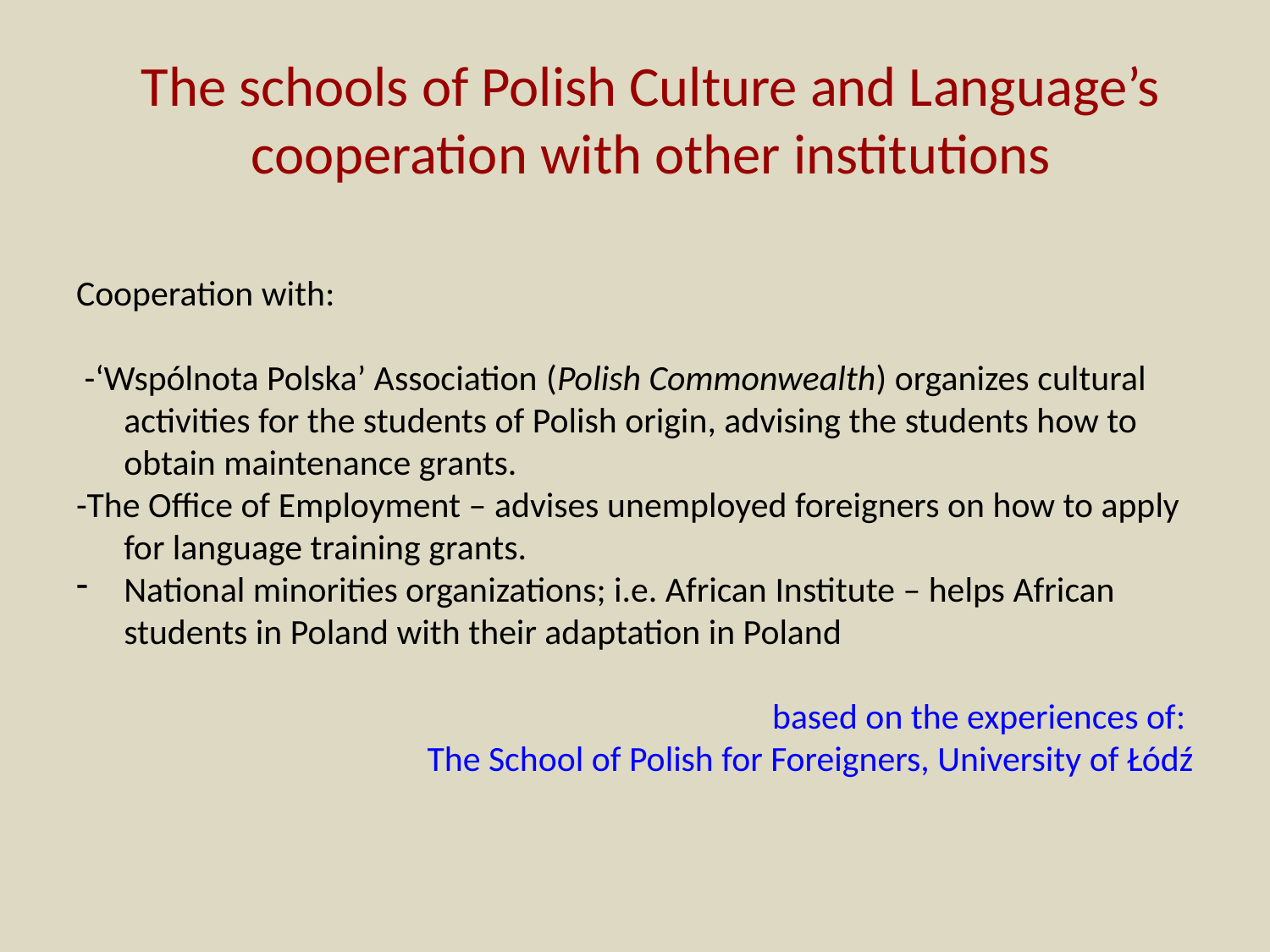

# The schools of Polish Culture and Language’s cooperation with other institutions

Cooperation with:

 -‘Wspólnota Polska’ Association (Polish Commonwealth) organizes cultural activities for the students of Polish origin, advising the students how to obtain maintenance grants.
-The Office of Employment – advises unemployed foreigners on how to apply for language training grants.
National minorities organizations; i.e. African Institute – helps African students in Poland with their adaptation in Poland

 based on the experiences of:
The School of Polish for Foreigners, University of Łódź